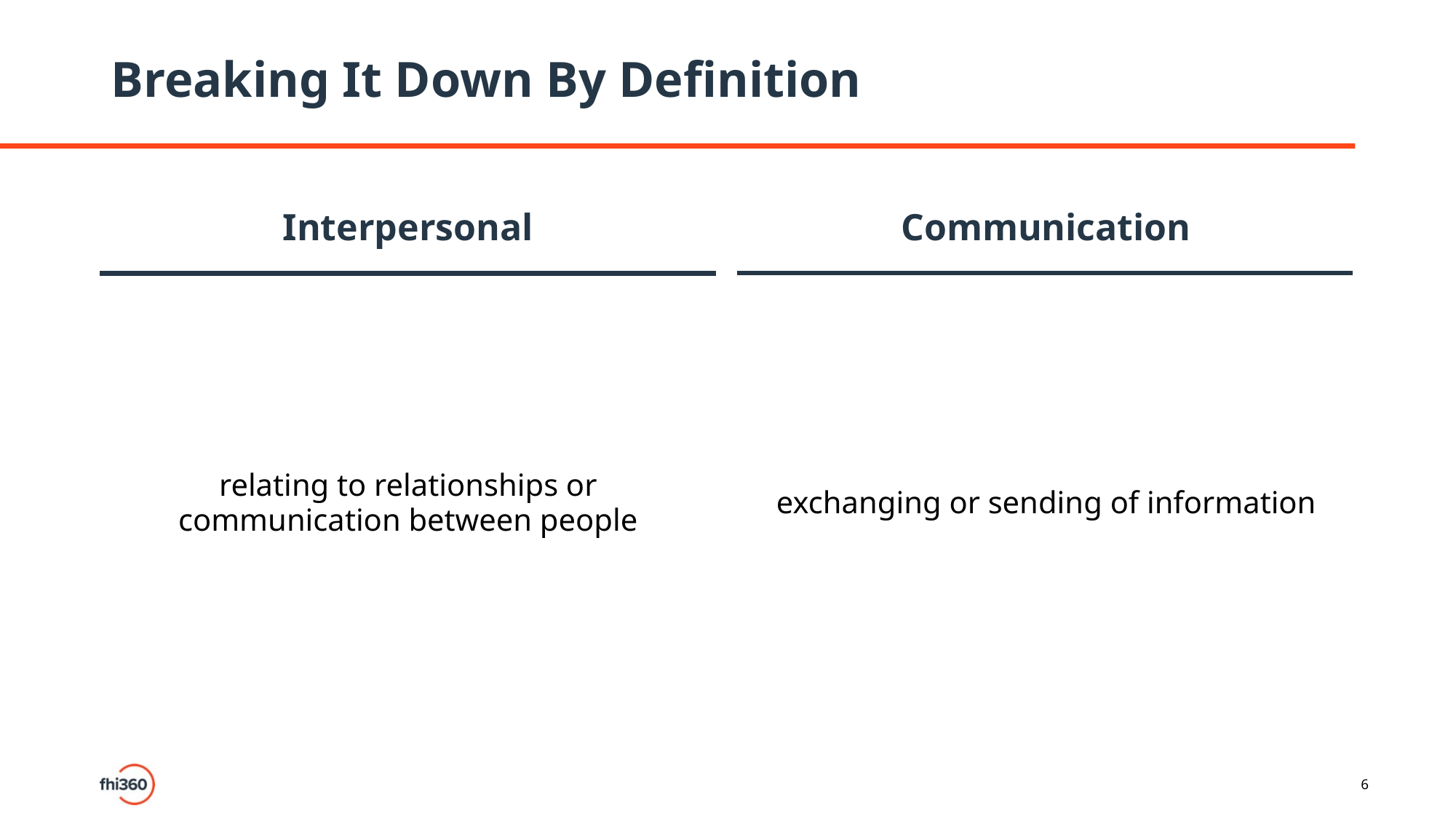

# Breaking It Down By Definition
Interpersonal
Communication
relating to relationships or communication between people

exchanging or sending of information